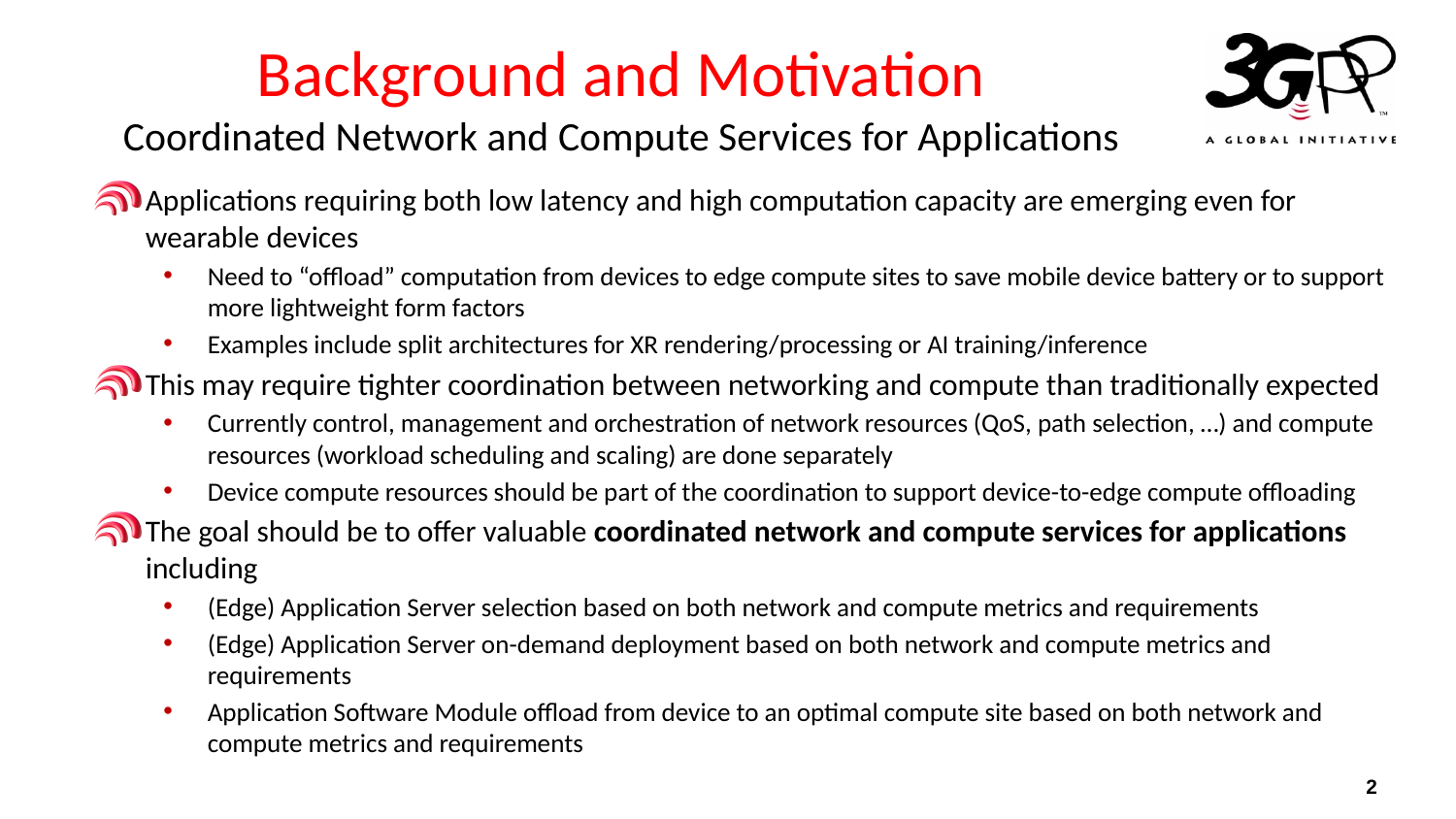

# Background and Motivation Coordinated Network and Compute Services for Applications
Applications requiring both low latency and high computation capacity are emerging even for wearable devices
Need to “offload” computation from devices to edge compute sites to save mobile device battery or to support more lightweight form factors
Examples include split architectures for XR rendering/processing or AI training/inference
This may require tighter coordination between networking and compute than traditionally expected
Currently control, management and orchestration of network resources (QoS, path selection, …) and compute resources (workload scheduling and scaling) are done separately
Device compute resources should be part of the coordination to support device-to-edge compute offloading
The goal should be to offer valuable coordinated network and compute services for applications including
(Edge) Application Server selection based on both network and compute metrics and requirements
(Edge) Application Server on-demand deployment based on both network and compute metrics and requirements
Application Software Module offload from device to an optimal compute site based on both network and compute metrics and requirements